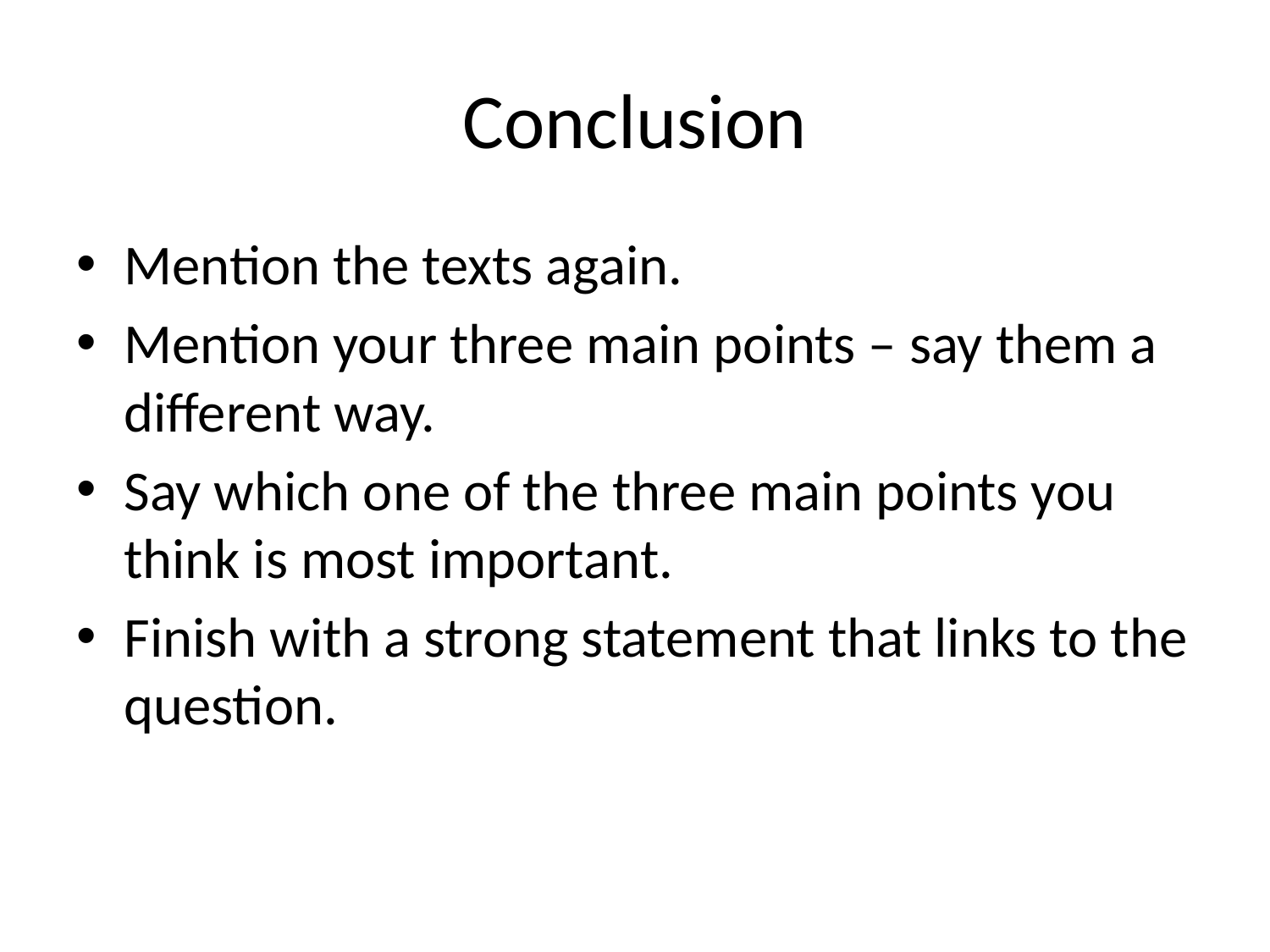

# Conclusion
Mention the texts again.
Mention your three main points – say them a different way.
Say which one of the three main points you think is most important.
Finish with a strong statement that links to the question.